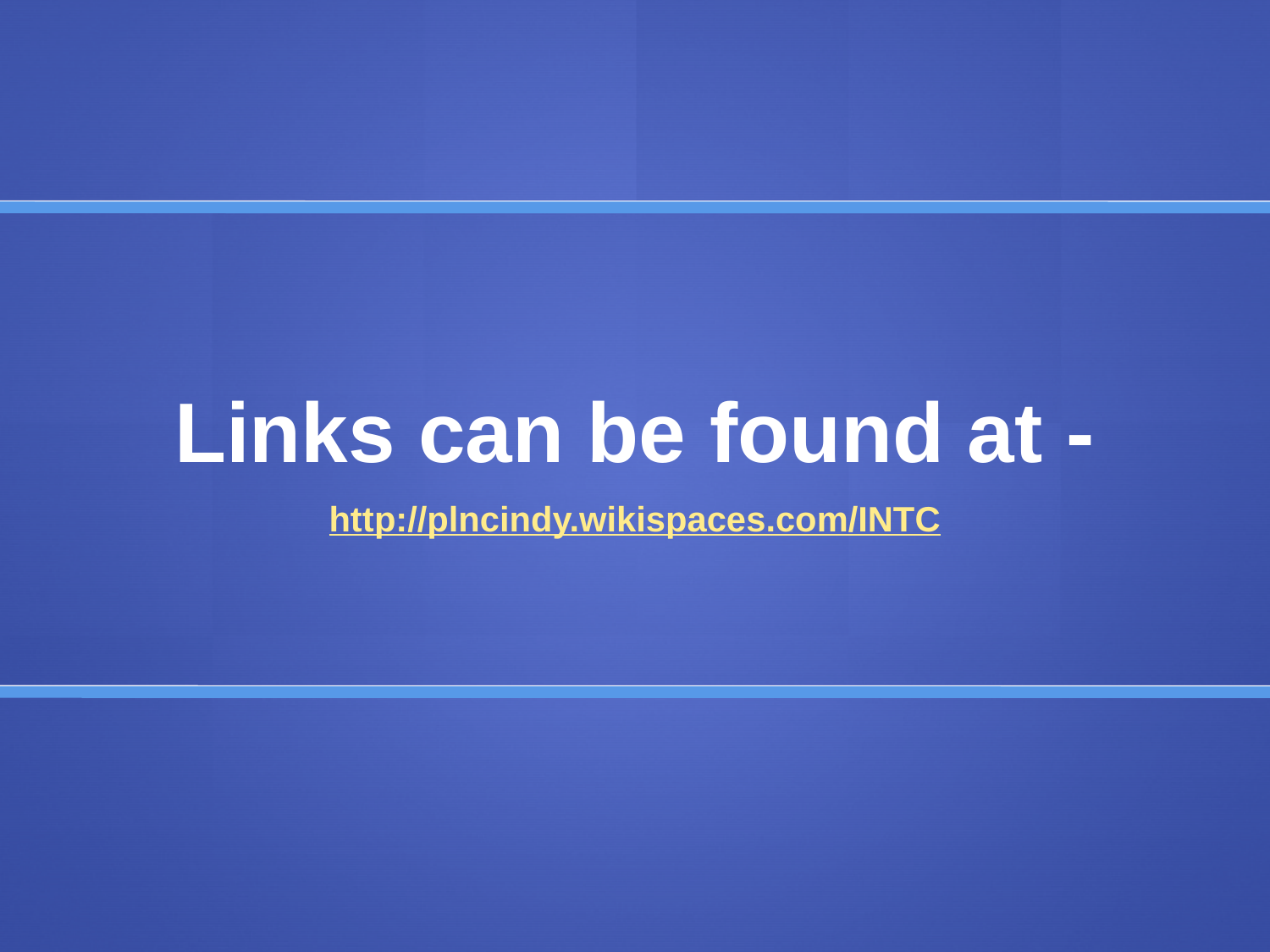

# Links can be found at -
http://plncindy.wikispaces.com/INTC